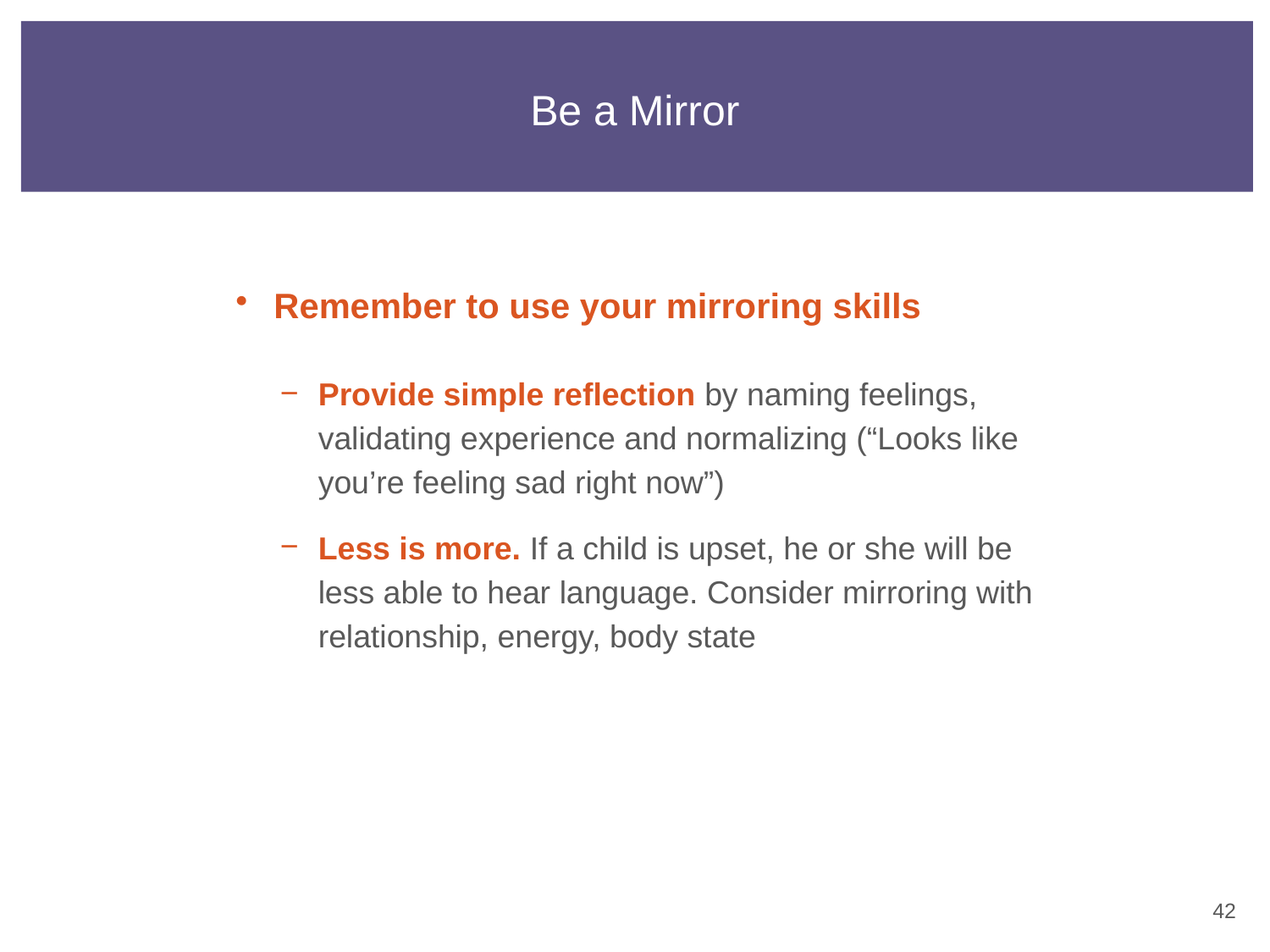

# Be a Mirror
Remember to use your mirroring skills
Provide simple reflection by naming feelings, validating experience and normalizing (“Looks like you’re feeling sad right now”)
Less is more. If a child is upset, he or she will be less able to hear language. Consider mirroring with relationship, energy, body state
42